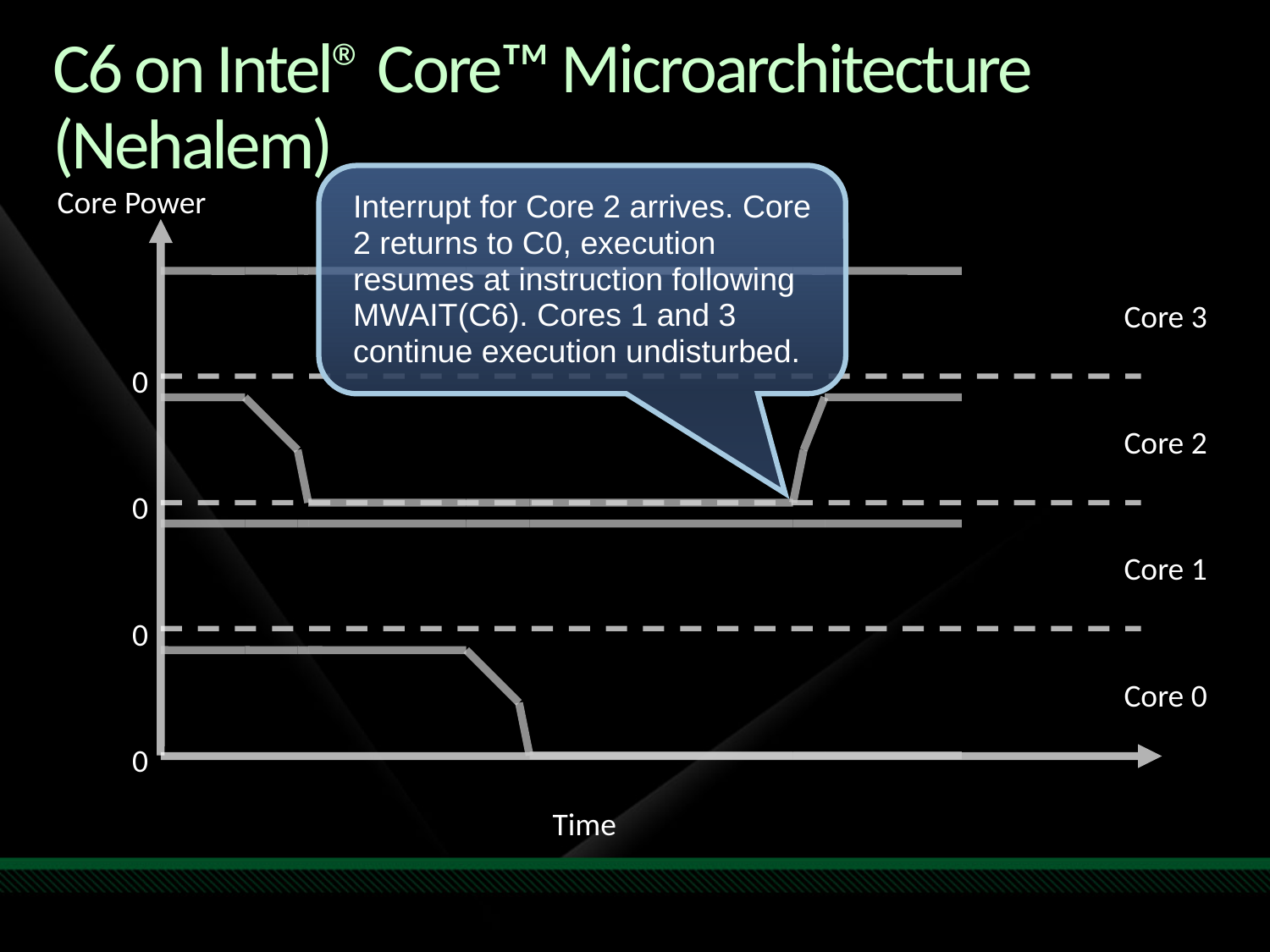

# C6 on Intel® Core™ Microarchitecture (Nehalem)
Interrupt for Core 2 arrives. Core 2 returns to C0, execution resumes at instruction following MWAIT(C6). Cores 1 and 3 continue execution undisturbed.
Core Power

Core 3
0
Core 2
0
Core 1
0
Core 0
0

Time